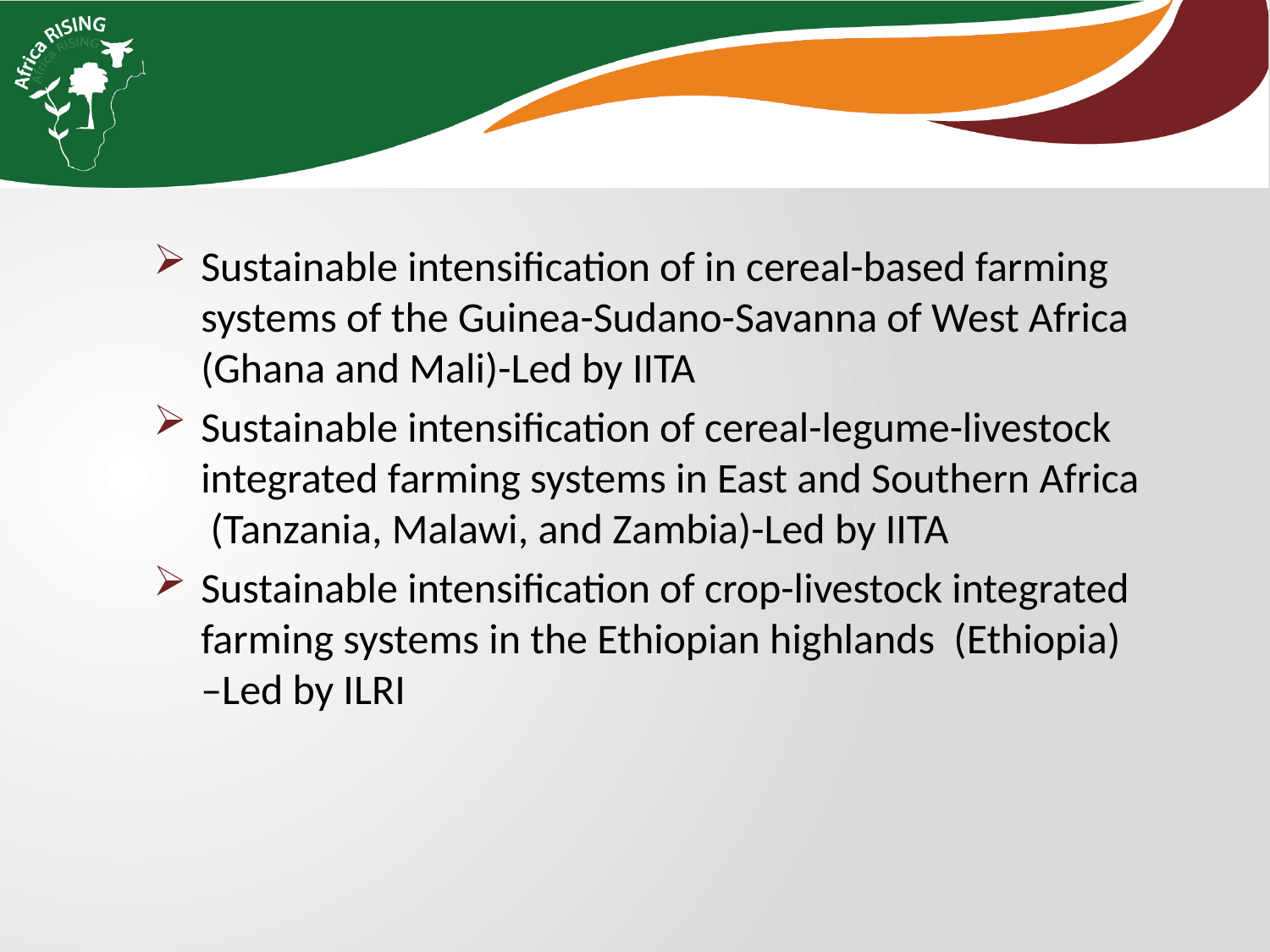

Sustainable intensification of in cereal-based farming systems of the Guinea-Sudano-Savanna of West Africa (Ghana and Mali)-Led by IITA
Sustainable intensification of cereal-legume-livestock integrated farming systems in East and Southern Africa  (Tanzania, Malawi, and Zambia)-Led by IITA
Sustainable intensification of crop-livestock integrated farming systems in the Ethiopian highlands  (Ethiopia) –Led by ILRI